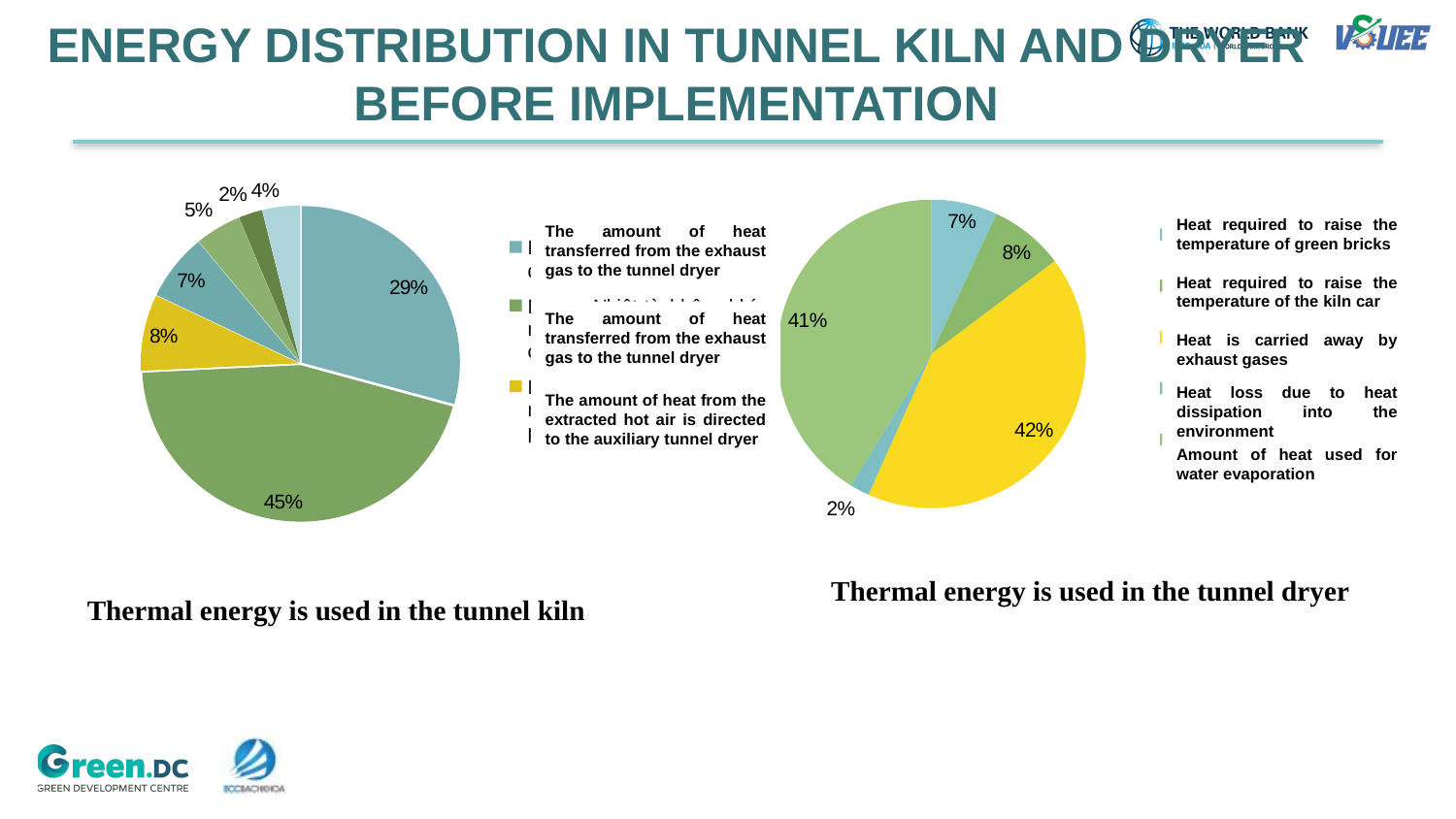

# ENERGY DISTRIBUTION IN TUNNEL KILN AND DRYER BEFORE IMPLEMENTATION

### Chart

| Category |  |
|---|---|
| Nhiệt lượng để nâng nhiệt độ gạch mộc  | 67.80892857142854 |
| Nhiệt lượng để nâng nhiệt độ xe goòng | 76.5375 |
| Nhiệt lượng khói thải mang ra ngoài | 410.83 |
| Tổn thất nhiệt do tỏa nhiệt ra môi trường | 20.0 |
| Lượng nhiệt sử dụng cho bốc hơi nước  | 403.82357142857126 |

### Chart

| Category |  |
|---|---|
| Lượng Nhiệt từ khói thải đi sang hầm sấy | 386.0 |
| Lượng Nhiệt từ không khí nóng trích sang hầm sấy chính | 593.0 |
| Lượng Nhiệt từ không khí nóng trích sang hầm sấy phụ | 104.0 |
| Lượng Nhiệt cần để bốc hơi nước cho gạch trong lò nung | 91.0 |
| Tổn thất do tỏa nhiệt ra môi trường  | 62.0 |
| Tổn thất nhiệt do tích lũy trong gạch và xe goòng | 32.0 |
| Tổn thất nhiệt do quá trình cháy hình thành CO | 51.0 |
Heat required to raise the temperature of green bricks
The amount of heat transferred from the exhaust gas to the tunnel dryer
Heat required to raise the temperature of the kiln car

The amount of heat transferred from the exhaust gas to the tunnel dryer
Heat is carried away by exhaust gases
The amount of heat from the extracted hot air is directed to the auxiliary tunnel dryer
Heat loss due to heat dissipation into the environment
Amount of heat used for water evaporation
Thermal energy is used in the tunnel dryer
Thermal energy is used in the tunnel kiln